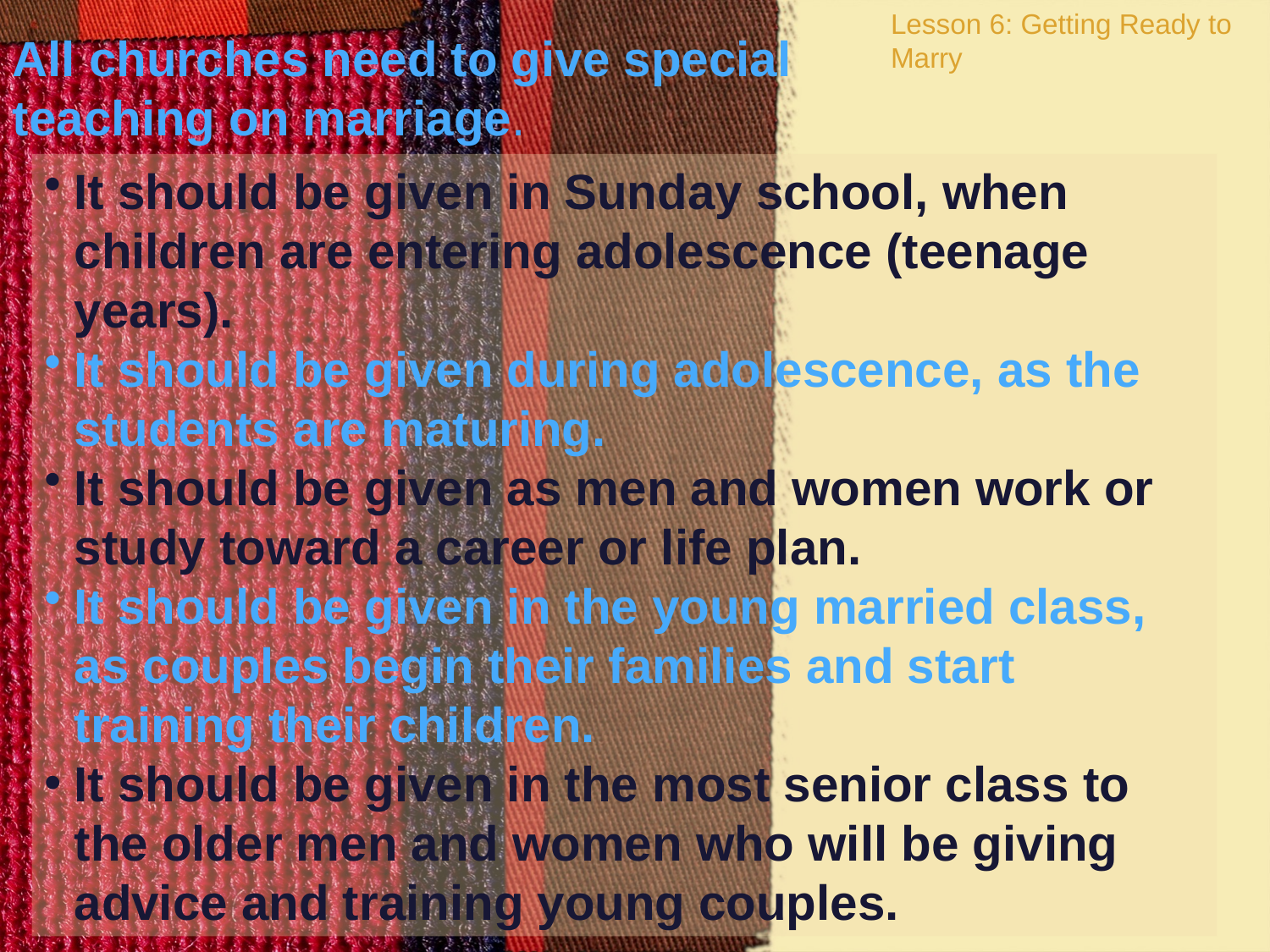

Lesson 6: Getting Ready to Marry
All churches need to give special teaching on marriage.
It should be given in Sunday school, when children are entering adolescence (teenage years).
It should be given during adolescence, as the students are maturing.
It should be given as men and women work or study toward a career or life plan.
It should be given in the young married class, as couples begin their families and start training their children.
It should be given in the most senior class to the older men and women who will be giving advice and training young couples.